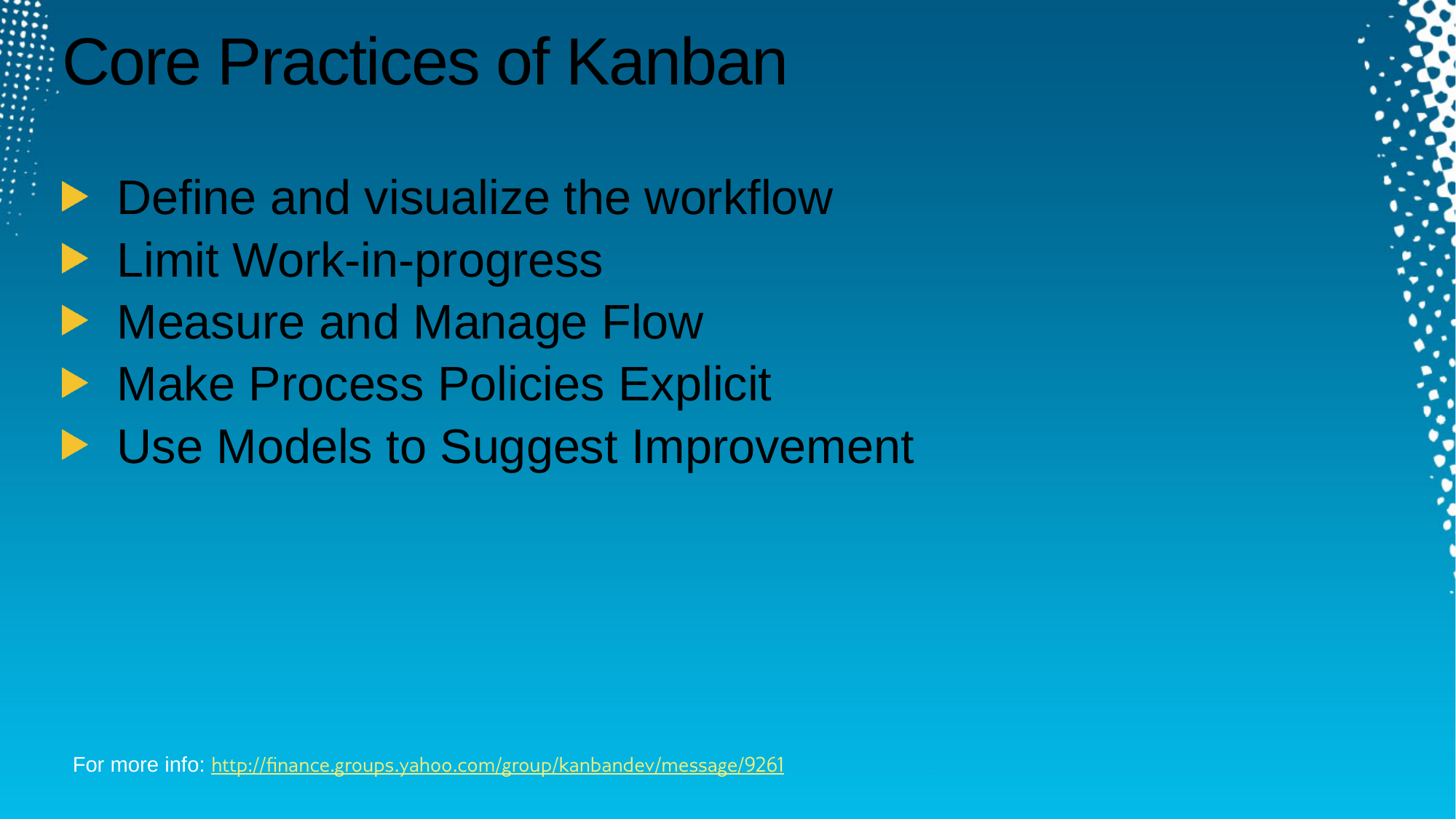

# Core Practices of Kanban
Define and visualize the workflow
Limit Work-in-progress
Measure and Manage Flow
Make Process Policies Explicit
Use Models to Suggest Improvement
For more info: http://finance.groups.yahoo.com/group/kanbandev/message/9261